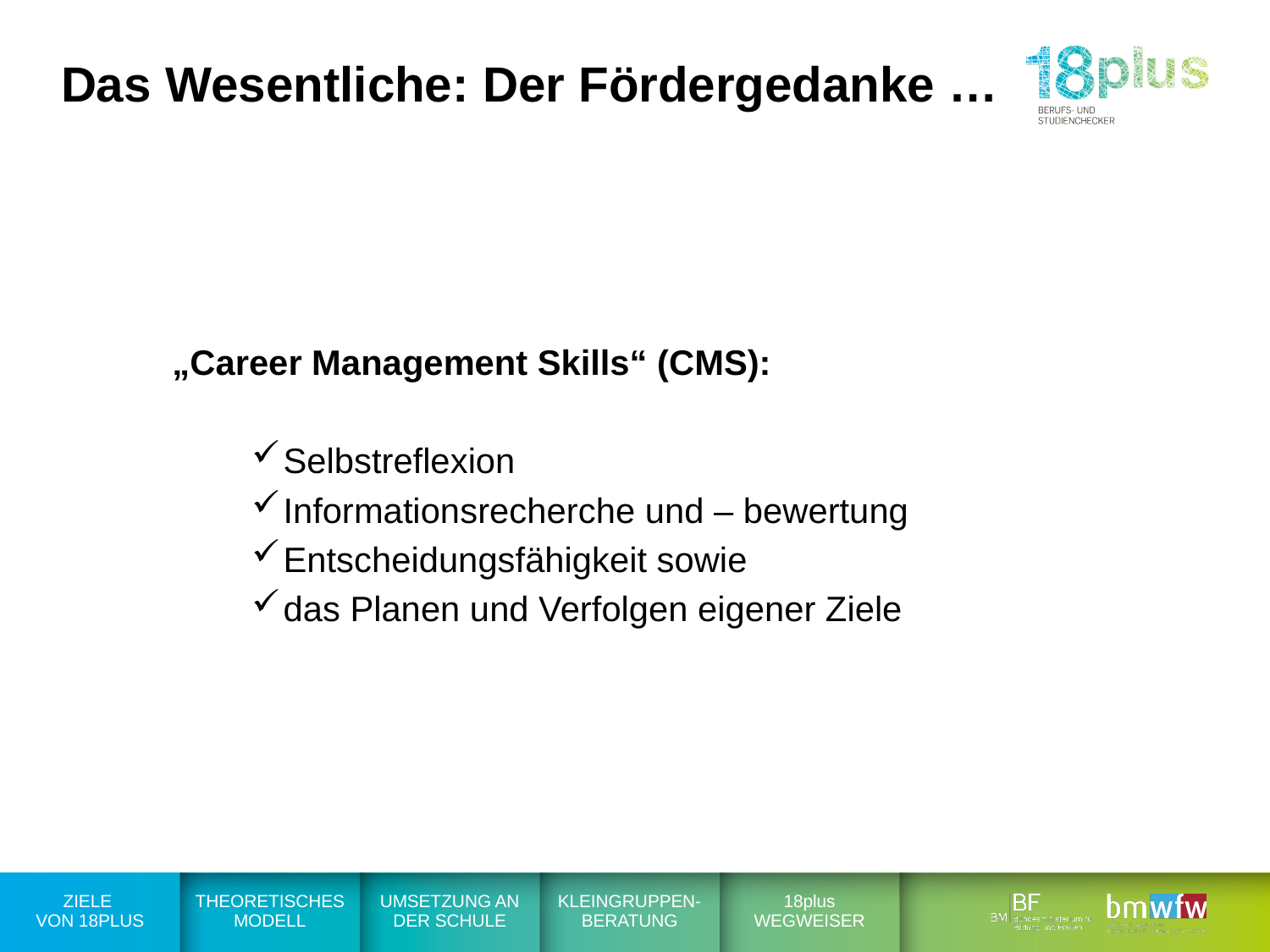

# Das Wesentliche: Der Fördergedanke …

„Career Management Skills“ (CMS):

Selbstreflexion
Informationsrecherche und – bewertung
Entscheidungsfähigkeit sowie
das Planen und Verfolgen eigener Ziele